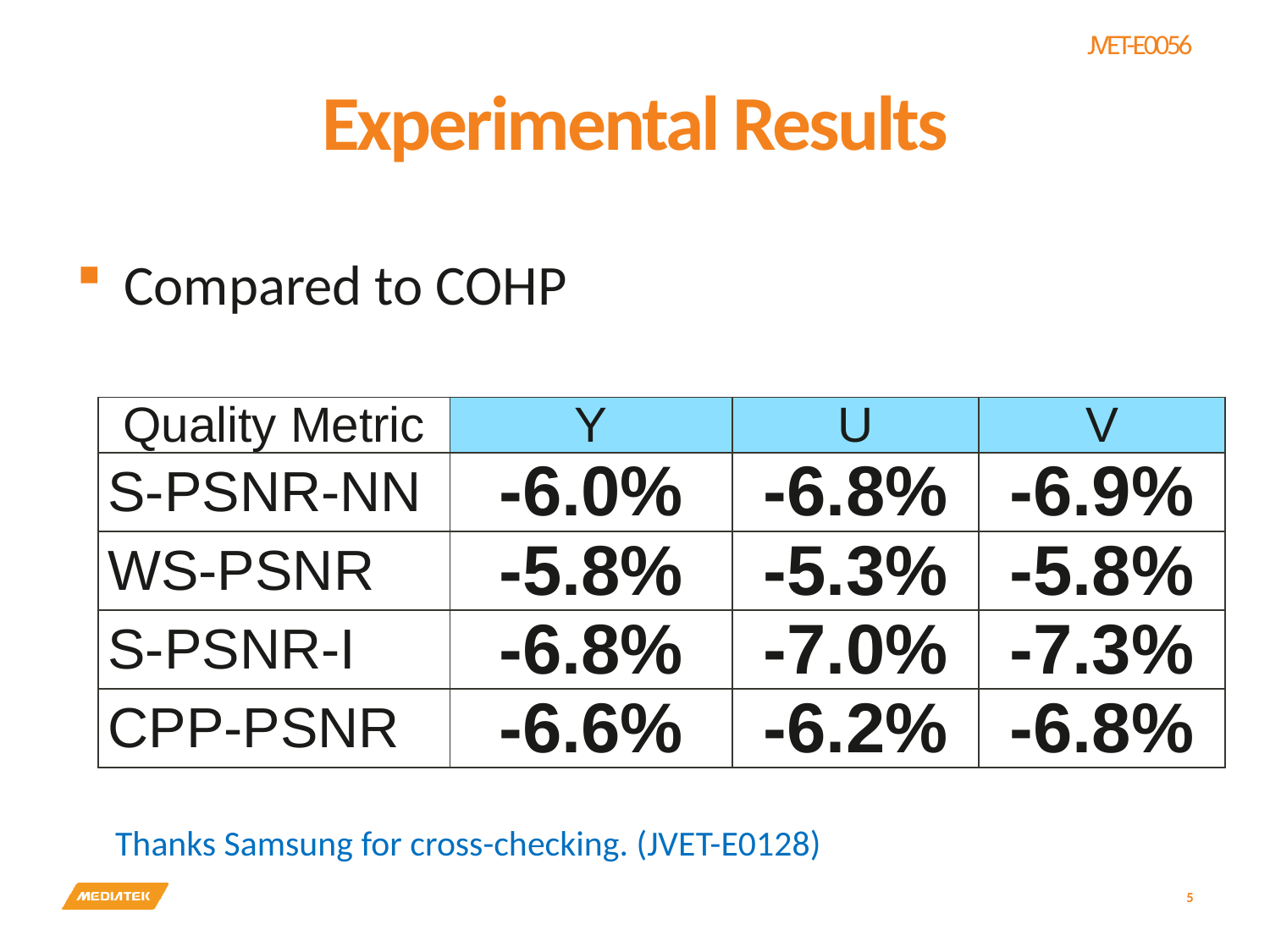

# Experimental Results
Compared to COHP
| Quality Metric | Y | U | V |
| --- | --- | --- | --- |
| S-PSNR-NN | -6.0% | -6.8% | -6.9% |
| WS-PSNR | -5.8% | -5.3% | -5.8% |
| S-PSNR-I | -6.8% | -7.0% | -7.3% |
| CPP-PSNR | -6.6% | -6.2% | -6.8% |
Thanks Samsung for cross-checking. (JVET-E0128)
5